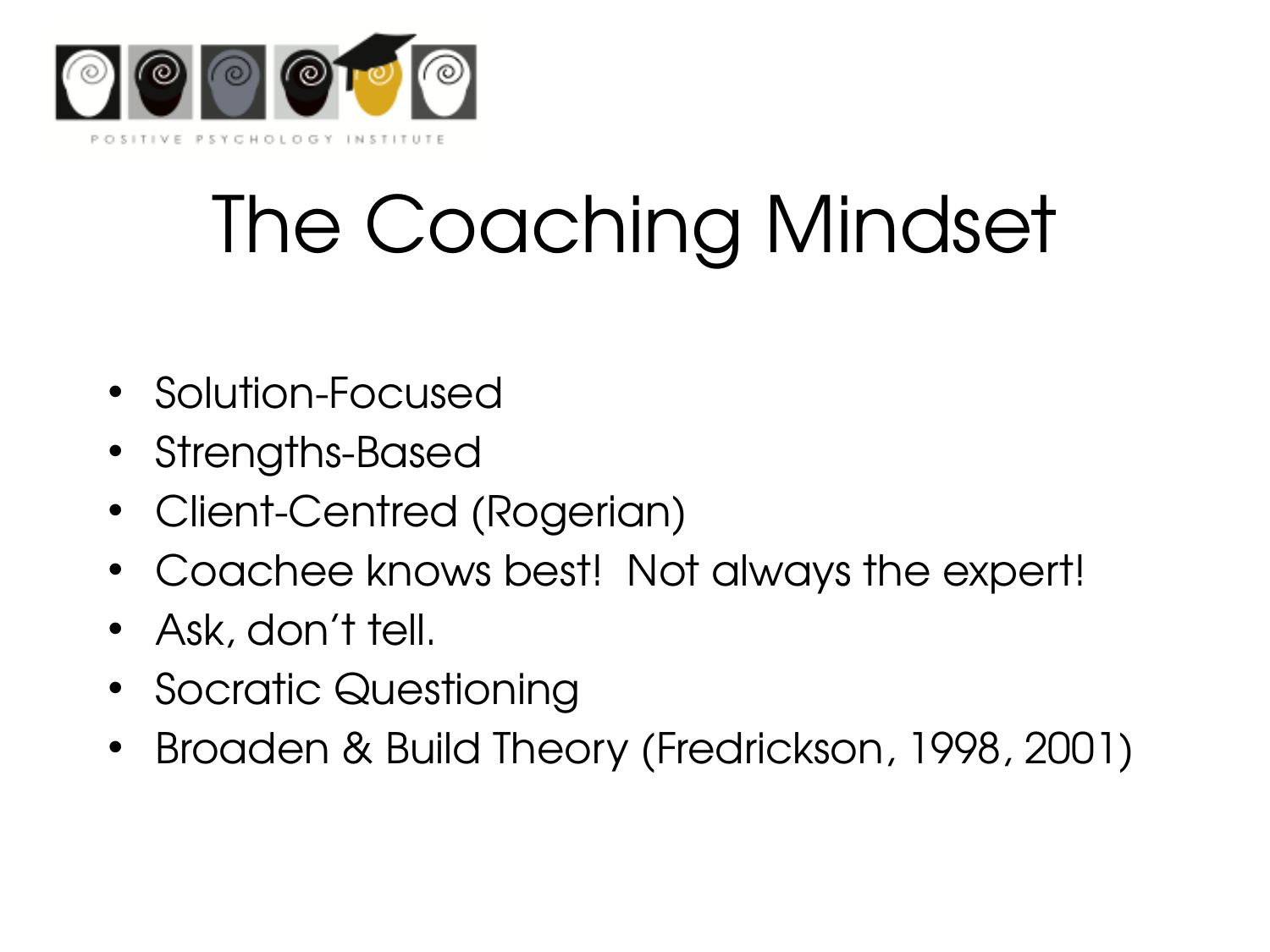

# The Coaching Mindset
Solution-Focused
Strengths-Based
Client-Centred (Rogerian)
Coachee knows best!  Not always the expert!
Ask, don’t tell.
Socratic Questioning
Broaden & Build Theory (Fredrickson, 1998, 2001)